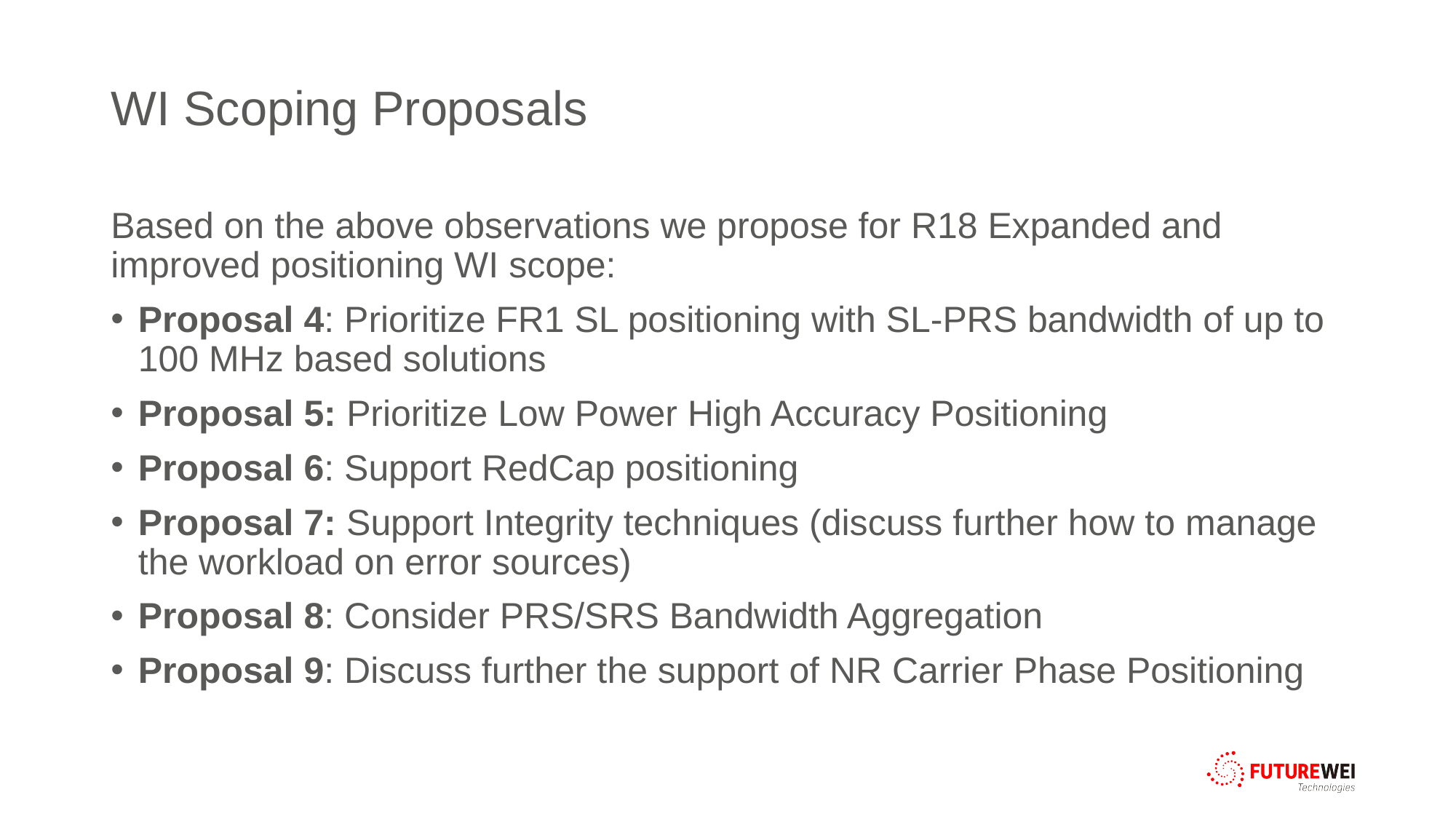

# WI Scoping Proposals
Based on the above observations we propose for R18 Expanded and improved positioning WI scope:
Proposal 4: Prioritize FR1 SL positioning with SL-PRS bandwidth of up to 100 MHz based solutions
Proposal 5: Prioritize Low Power High Accuracy Positioning
Proposal 6: Support RedCap positioning
Proposal 7: Support Integrity techniques (discuss further how to manage the workload on error sources)
Proposal 8: Consider PRS/SRS Bandwidth Aggregation
Proposal 9: Discuss further the support of NR Carrier Phase Positioning